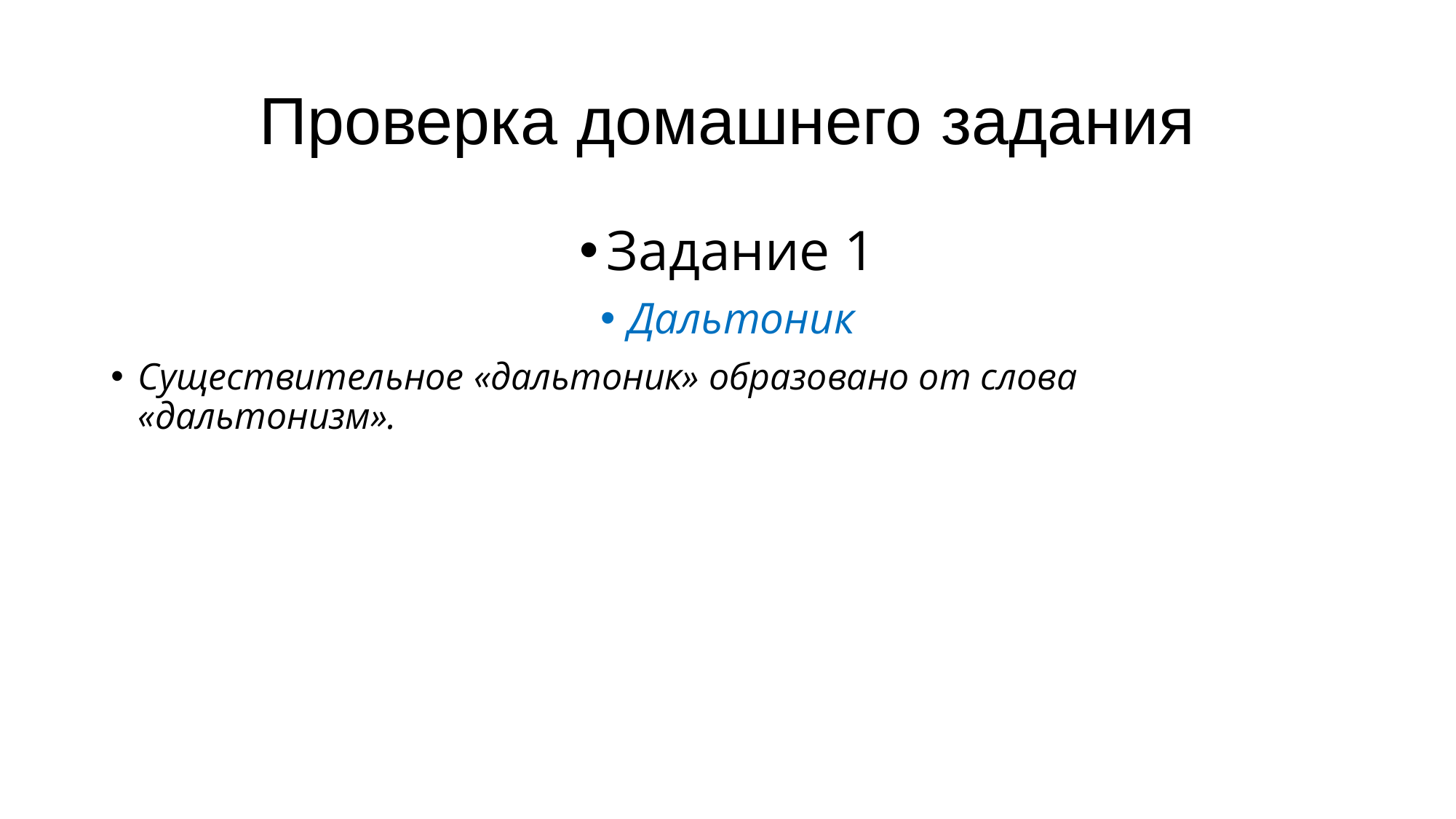

# Проверка домашнего задания
Задание 1
Дальтоник
Существительное «дальтоник» образовано от слова «дальтонизм».